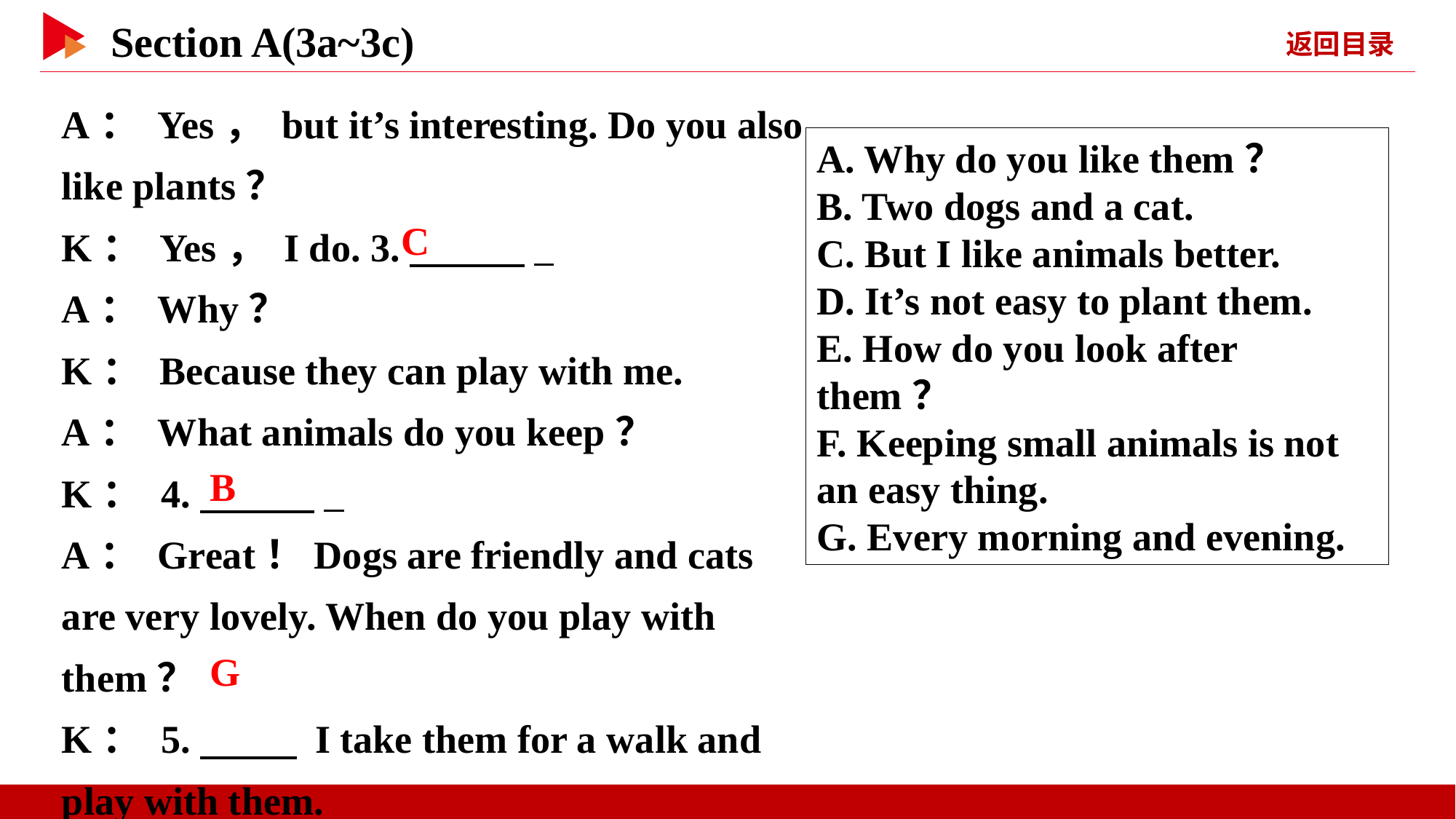

A： Yes， but it’s interesting. Do you also like plants？
K： Yes， I do. 3.　  　  _
A： Why？
K： Because they can play with me.
A： What animals do you keep？
K： 4.　  　  _
A： Great！Dogs are friendly and cats are very lovely. When do you play with them？
K： 5.　  　 I take them for a walk and play with them.
A. Why do you like them？
B. Two dogs and a cat.
C. But I like animals better.
D. It’s not easy to plant them.
E. How do you look after them？
F. Keeping small animals is not an easy thing.
G. Every morning and evening.
C
B
G